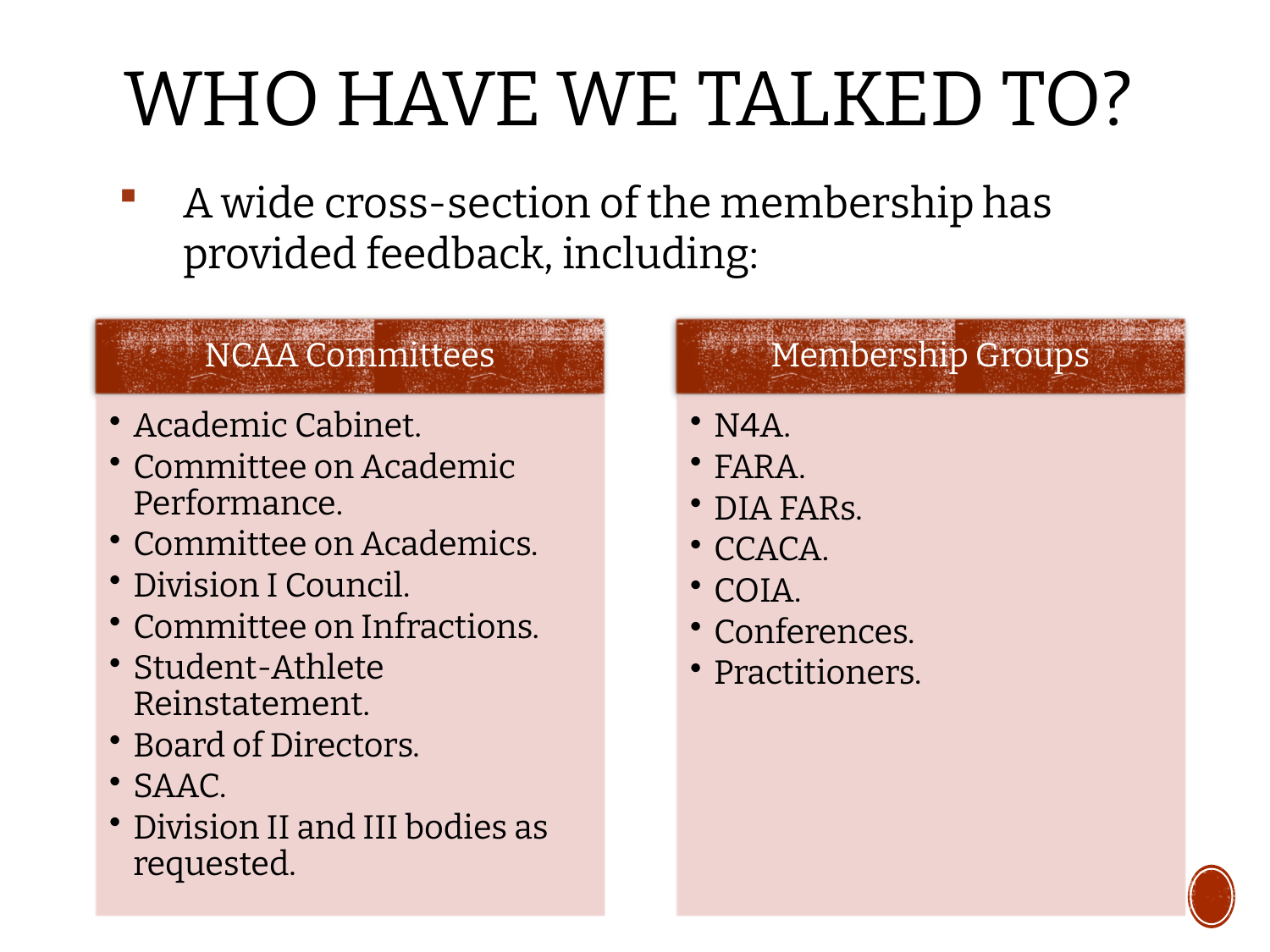

# Who Have we talked to?
A wide cross-section of the membership has provided feedback, including:

NCAA Committees
Academic Cabinet.
Committee on Academic Performance.
Committee on Academics.
Division I Council.
Committee on Infractions.
Student-Athlete Reinstatement.
Board of Directors.
SAAC.
Division II and III bodies as requested.
Membership Groups
N4A.
FARA.
DIA FARs.
CCACA.
COIA.
Conferences.
Practitioners.